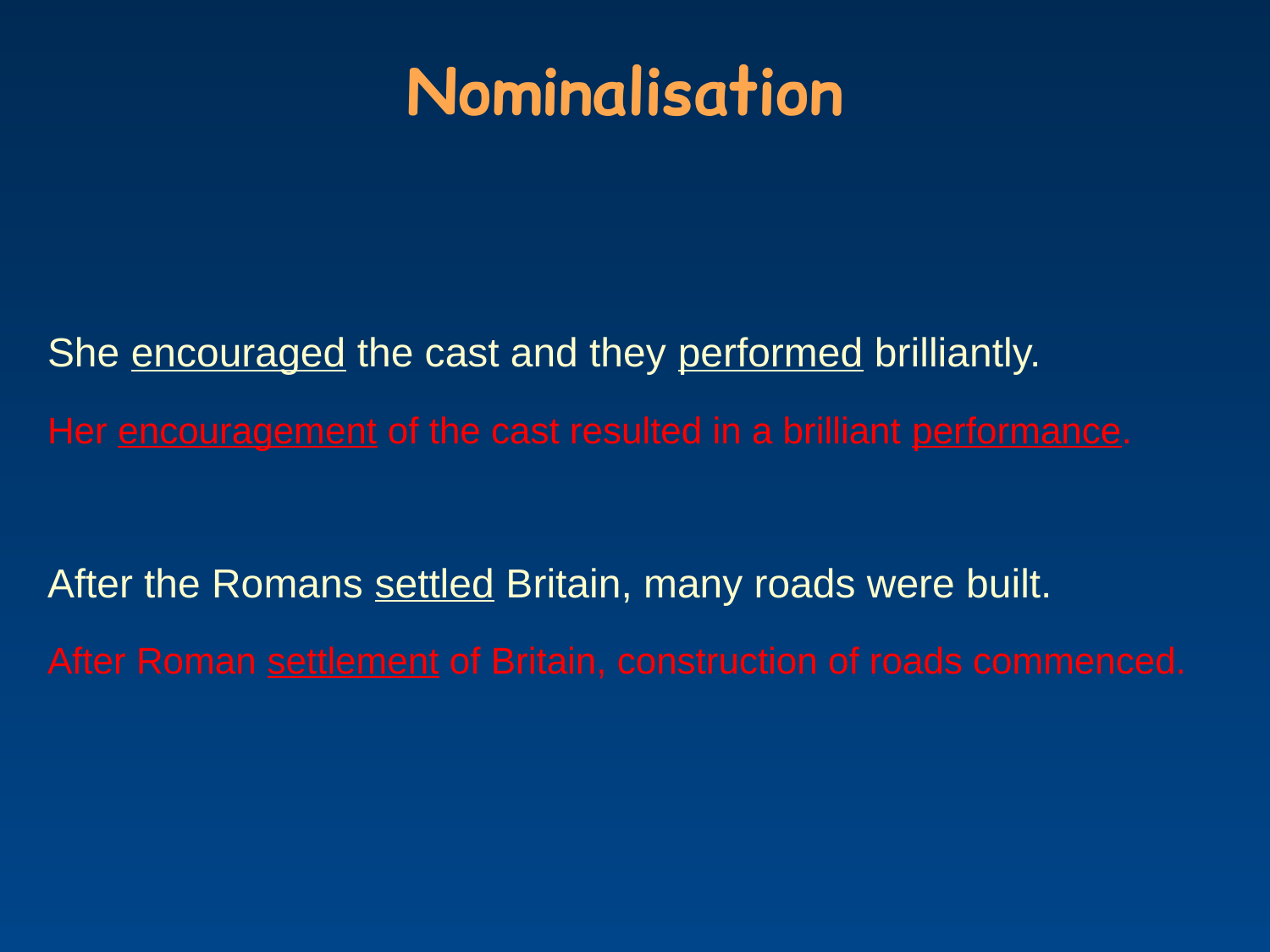

Nominalisation

She encouraged the cast and they performed brilliantly.

Her encouragement of the cast resulted in a brilliant performance.

After the Romans settled Britain, many roads were built.

After Roman settlement of Britain, construction of roads commenced.